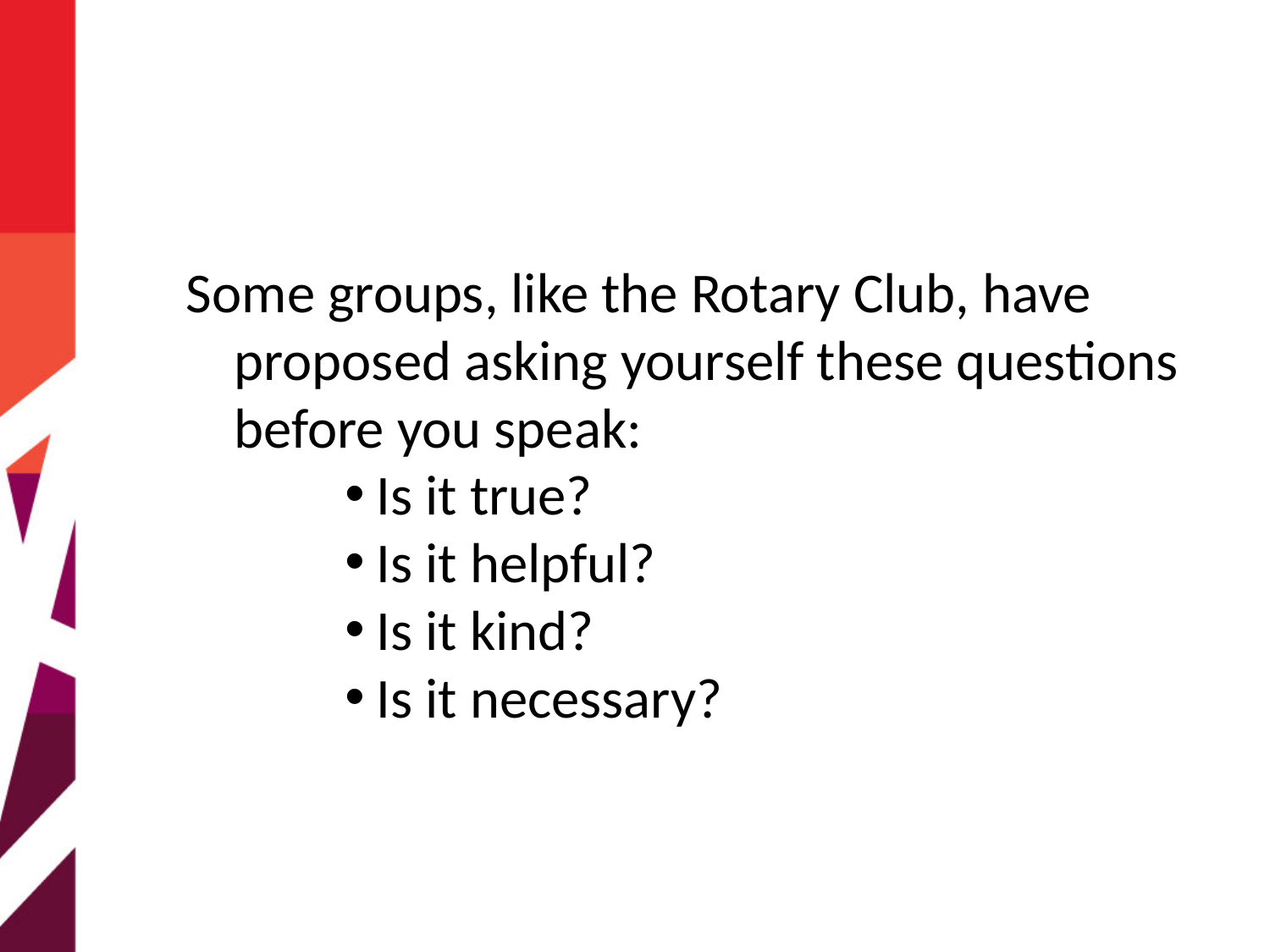

#
Some groups, like the Rotary Club, have proposed asking yourself these questions before you speak:
Is it true?
Is it helpful?
Is it kind?
Is it necessary?